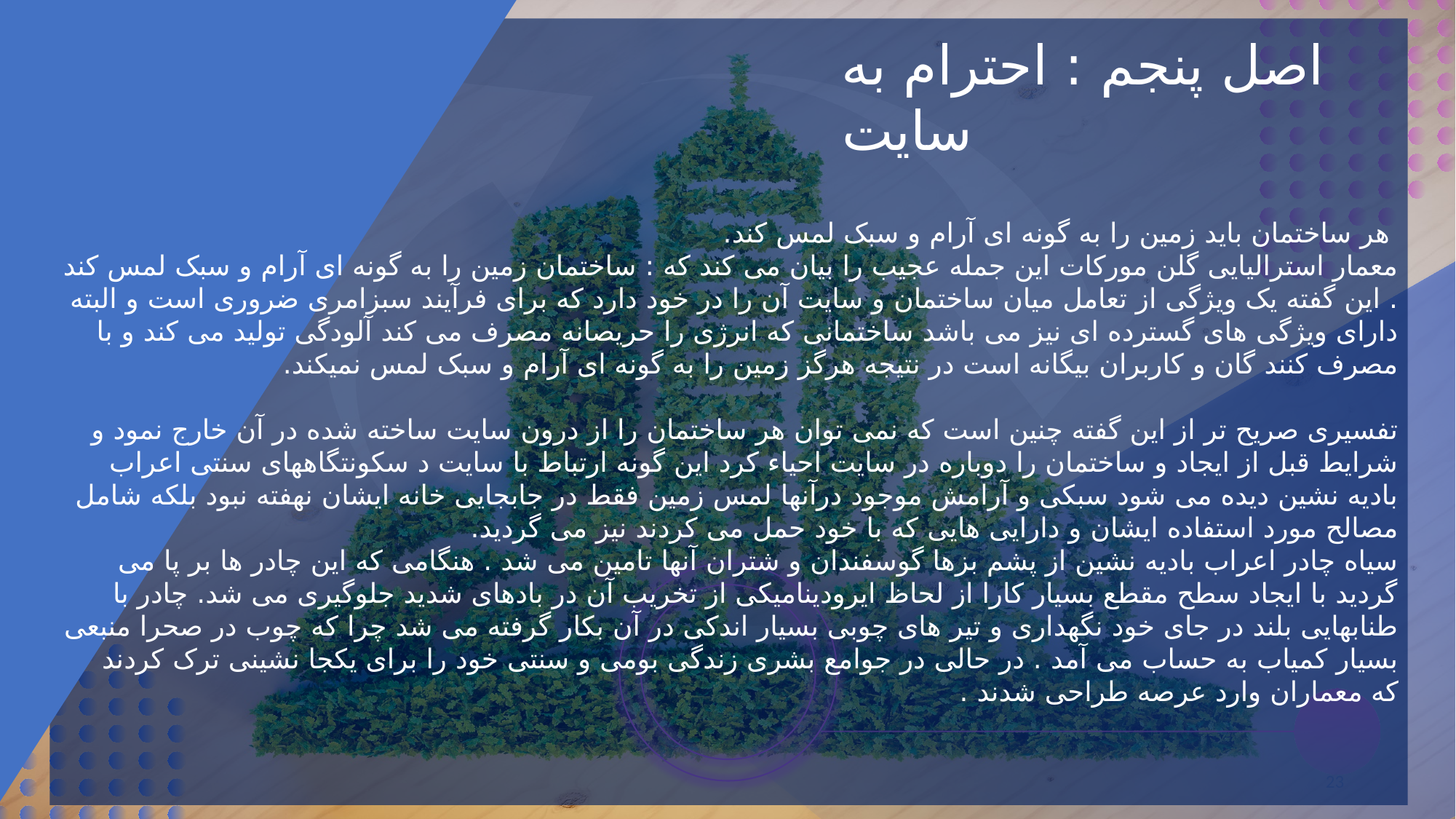

اصل پنجم : احترام به سایت

 هر ساختمان باید زمین را به گونه ای آرام و سبک لمس کند.
معمار استرالیایی گلن مورکات این جمله عجیب را بیان می کند که : ساختمان زمین را به گونه ای آرام و سبک لمس کند . این گفته یک ویژگی از تعامل میان ساختمان و سایت آن را در خود دارد که برای فرآیند سبزامری ضروری است و البته دارای ویژگی های گسترده ای نیز می باشد ساختمانی که انرژی را حریصانه مصرف می کند آلودگی تولید می کند و با مصرف کنند گان و کاربران بیگانه است در نتیجه هرگز زمین را به گونه ای آرام و سبک لمس نمیکند.
 
تفسیری صریح تر از این گفته چنین است که نمی توان هر ساختمان را از درون سایت ساخته شده در آن خارج نمود و شرایط قبل از ایجاد و ساختمان را دوباره در سایت احیاء کرد این گونه ارتباط با سایت د سکونتگاههای سنتی اعراب بادیه نشین دیده می شود سبکی و آرامش موجود درآنها لمس زمین فقط در جابجایی خانه ایشان نهفته نبود بلکه شامل مصالح مورد استفاده ایشان و دارایی هایی که با خود حمل می کردند نیز می گردید.
سیاه چادر اعراب بادیه نشین از پشم بزها گوسفندان و شتران آنها تامین می شد . هنگامی که این چادر ها بر پا می گردید با ایجاد سطح مقطع بسیار کارا از لحاظ ایرودینامیکی از تخریب آن در بادهای شدید جلوگیری می شد. چادر با طنابهایی بلند در جای خود نگهداری و تیر های چوبی بسیار اندکی در آن بکار گرفته می شد چرا که چوب در صحرا منبعی بسیار کمیاب به حساب می آمد . در حالی در جوامع بشری زندگی بومی و سنتی خود را برای یکجا نشینی ترک کردند  که معماران وارد عرصه طراحی شدند .

23